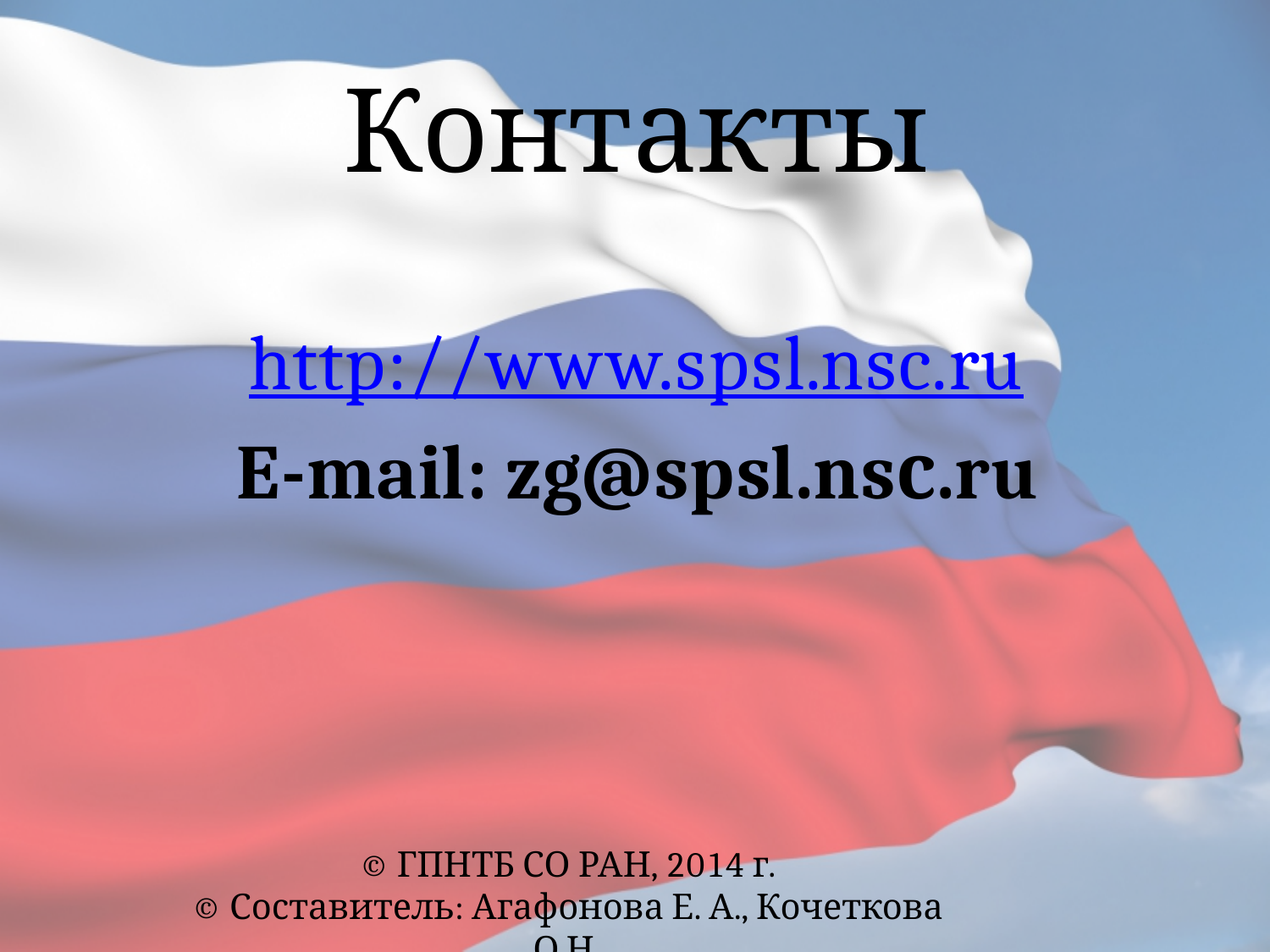

# Контакты
http://www.spsl.nsc.ru
E-mail: zg@spsl.nsс.ru

© ГПНТБ СО РАН, 2014 г.
© Составитель: Агафонова Е. А., Кочеткова О.Н.